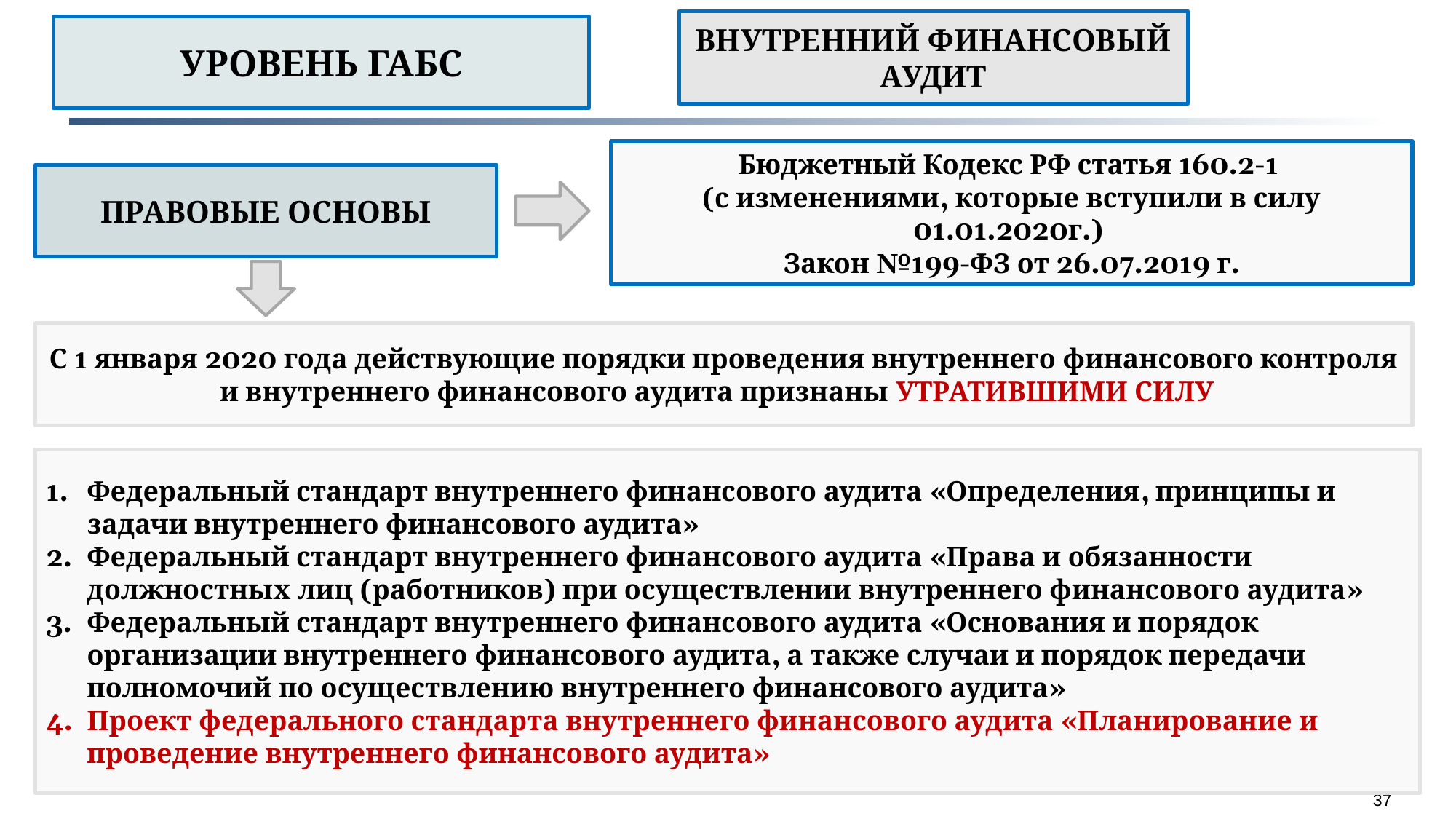

ВНУТРЕННИЙ ФИНАНСОВЫЙ АУДИТ
УРОВЕНЬ ГАБС
Бюджетный Кодекс РФ статья 160.2-1
(с изменениями, которые вступили в силу 01.01.2020г.)
Закон №199-ФЗ от 26.07.2019 г.
ПРАВОВЫЕ ОСНОВЫ

С 1 января 2020 года действующие порядки проведения внутреннего финансового контроля и внутреннего финансового аудита признаны УТРАТИВШИМИ СИЛУ
Федеральный стандарт внутреннего финансового аудита «Определения, принципы и задачи внутреннего финансового аудита»
Федеральный стандарт внутреннего финансового аудита «Права и обязанности должностных лиц (работников) при осуществлении внутреннего финансового аудита»
Федеральный стандарт внутреннего финансового аудита «Основания и порядок организации внутреннего финансового аудита, а также случаи и порядок передачи полномочий по осуществлению внутреннего финансового аудита»
Проект федерального стандарта внутреннего финансового аудита «Планирование и проведение внутреннего финансового аудита»